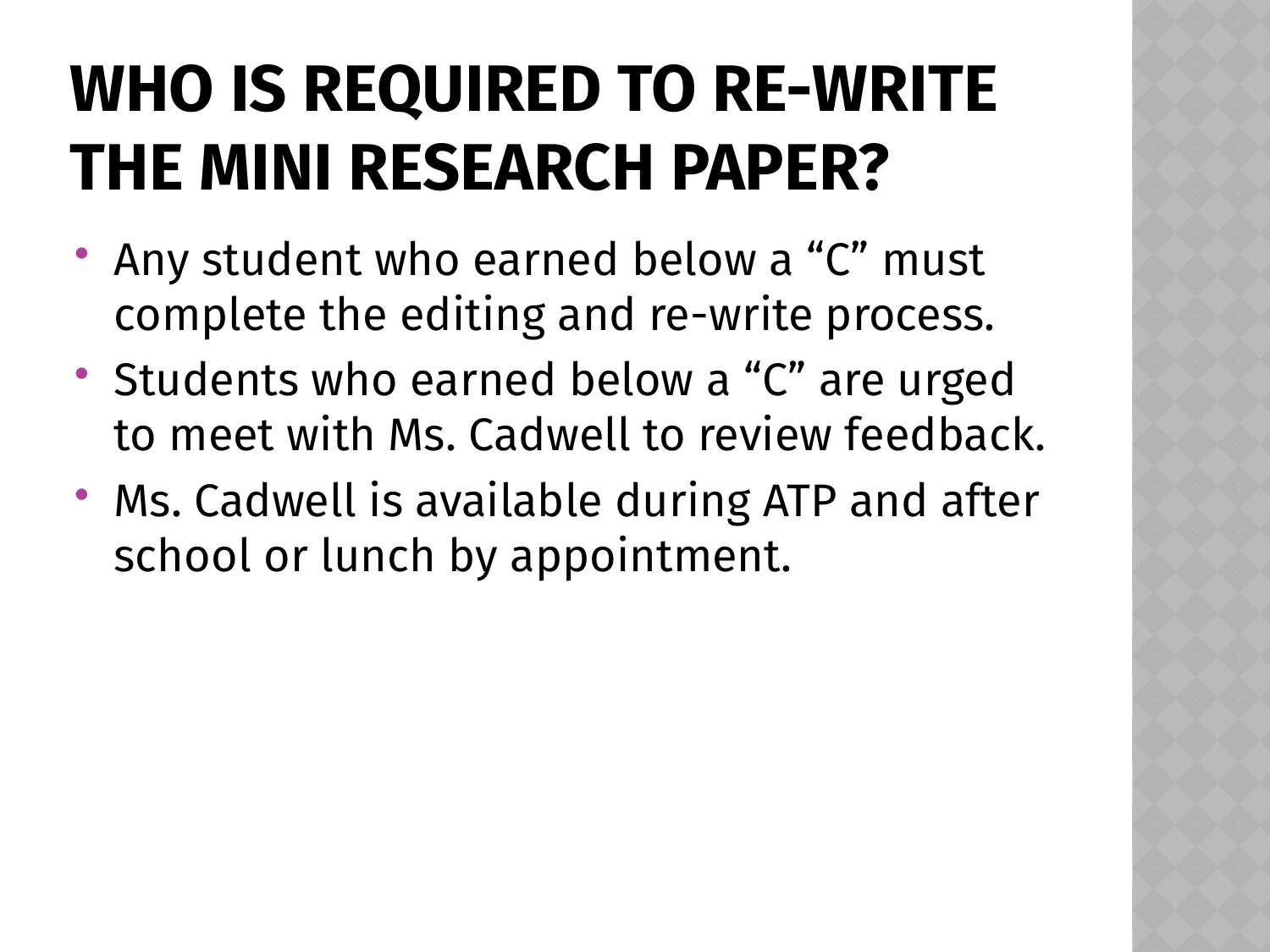

# Who is required to re-write the mini research paper?
Any student who earned below a “C” must complete the editing and re-write process.
Students who earned below a “C” are urged to meet with Ms. Cadwell to review feedback.
Ms. Cadwell is available during ATP and after school or lunch by appointment.